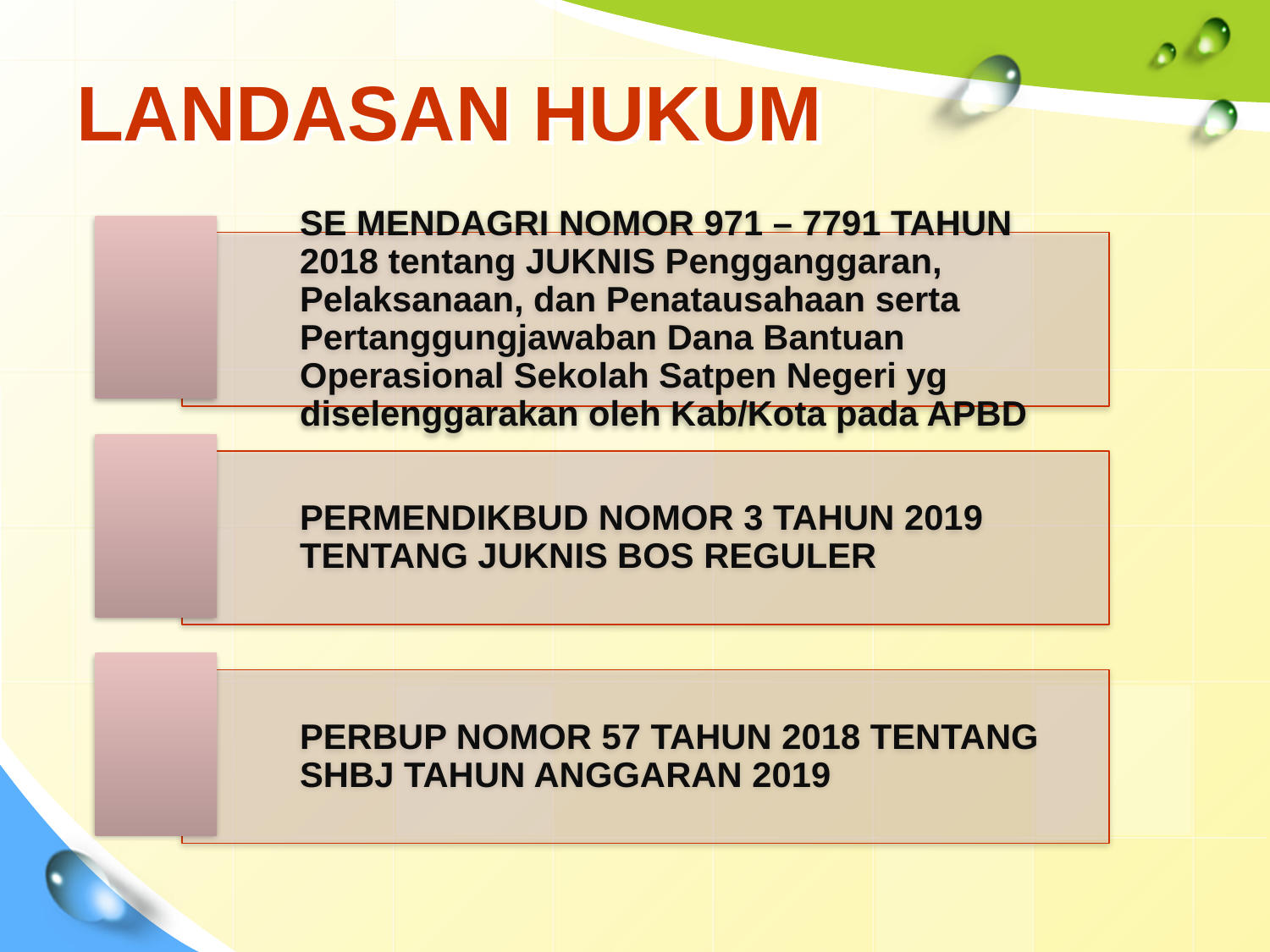

# LANDASAN HUKUM
SE MENDAGRI NOMOR 971 – 7791 TAHUN 2018 tentang JUKNIS Pengganggaran, Pelaksanaan, dan Penatausahaan serta Pertanggungjawaban Dana Bantuan Operasional Sekolah Satpen Negeri yg diselenggarakan oleh Kab/Kota pada APBD
PERMENDIKBUD NOMOR 3 TAHUN 2019 TENTANG JUKNIS BOS REGULER
PERBUP NOMOR 57 TAHUN 2018 TENTANG SHBJ TAHUN ANGGARAN 2019